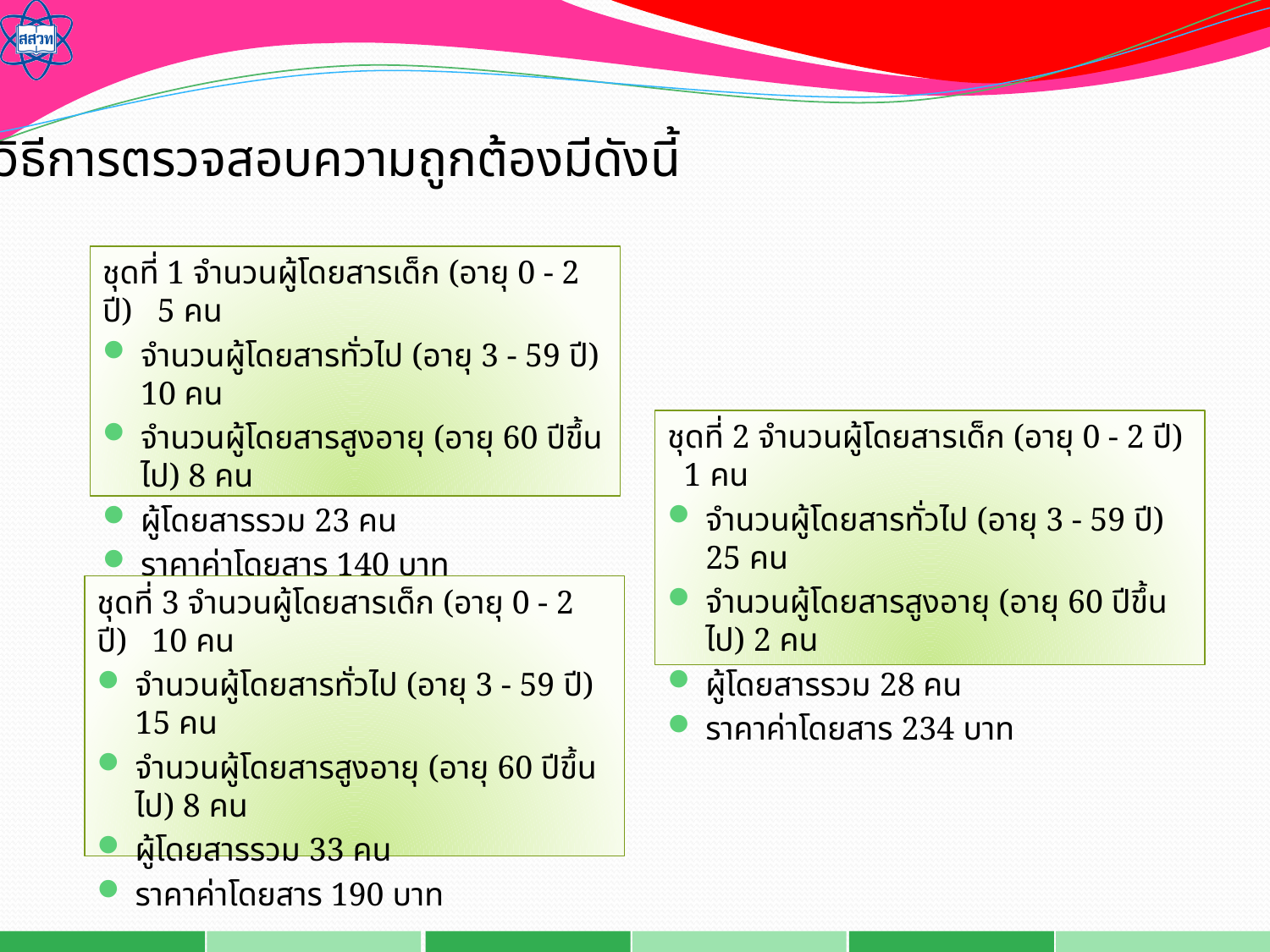

วิธีการตรวจสอบความถูกต้องมีดังนี้
ชุดที่ 1 จำนวนผู้โดยสารเด็ก (อายุ 0 - 2 ปี)   5 คน
จำนวนผู้โดยสารทั่วไป (อายุ 3 - 59 ปี) 10 คน
จำนวนผู้โดยสารสูงอายุ (อายุ 60 ปีขึ้นไป) 8 คน
ผู้โดยสารรวม 23 คน
ราคาค่าโดยสาร 140 บาท
ชุดที่ 2 จำนวนผู้โดยสารเด็ก (อายุ 0 - 2 ปี)   1 คน
จำนวนผู้โดยสารทั่วไป (อายุ 3 - 59 ปี) 25 คน
จำนวนผู้โดยสารสูงอายุ (อายุ 60 ปีขึ้นไป) 2 คน
ผู้โดยสารรวม 28 คน
ราคาค่าโดยสาร 234 บาท

ชุดที่ 3 จำนวนผู้โดยสารเด็ก (อายุ 0 - 2 ปี)   10 คน
จำนวนผู้โดยสารทั่วไป (อายุ 3 - 59 ปี) 15 คน
จำนวนผู้โดยสารสูงอายุ (อายุ 60 ปีขึ้นไป) 8 คน
ผู้โดยสารรวม 33 คน
ราคาค่าโดยสาร 190 บาท